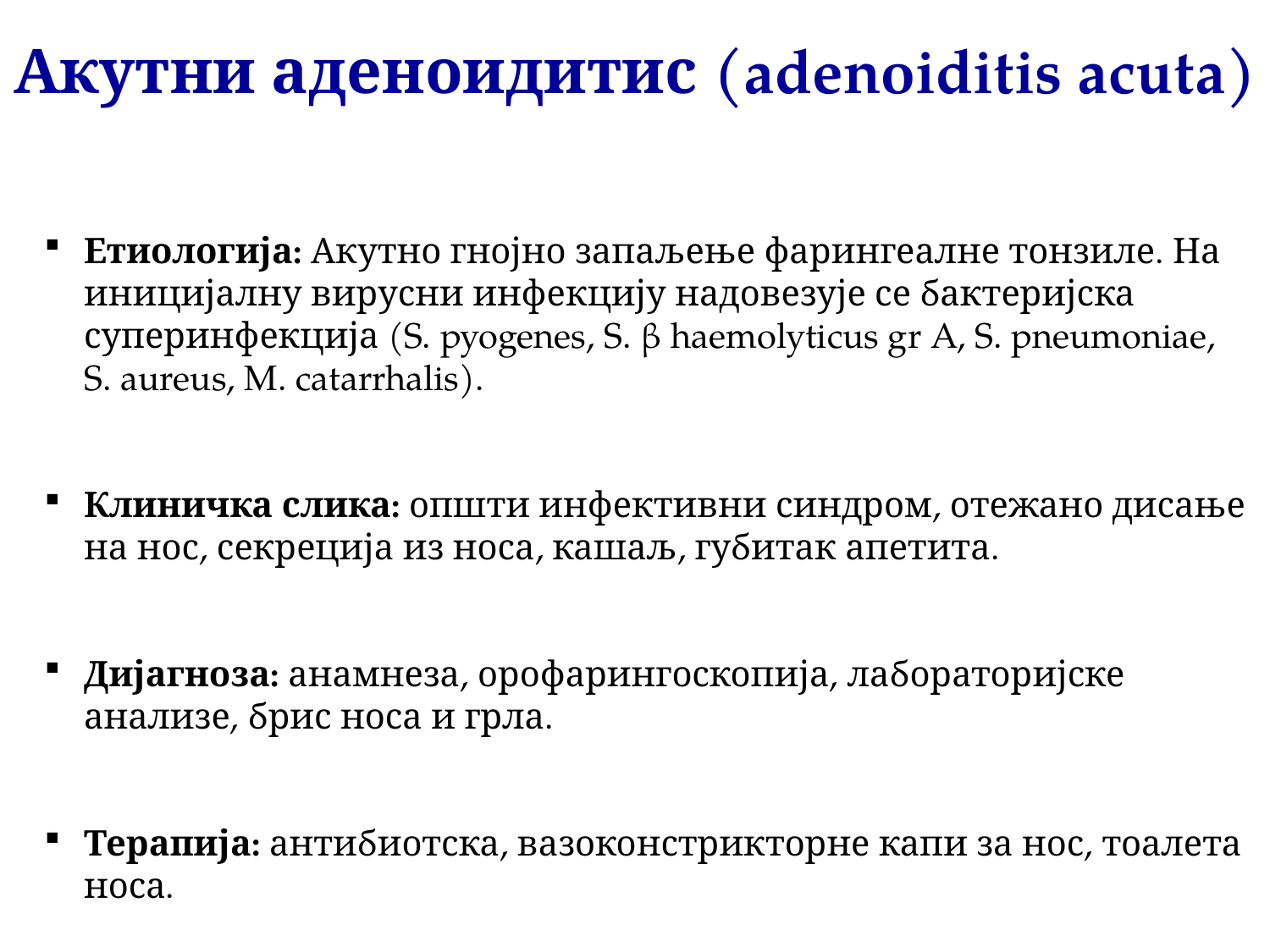

Акутни аденоидитис (adenoiditis acuta)

Етиологија: Акутно гнојно запаљење фарингеалне тонзиле. На иницијалну вирусни инфекцију надовезује се бактеријска суперинфекција (S. pyogenes, S. β haemolyticus gr A, S. pneumoniae, S. aureus, M. catarrhalis).

Клиничка слика: општи инфективни синдром, отежано дисање на нос, секреција из носа, кашаљ, губитак апетита.

Дијагноза: анамнеза, орофарингоскопија, лабораторијске анализе, брис носа и грла.

Терапија: антибиотска, вазоконстрикторне капи за нос, тоалета носа.